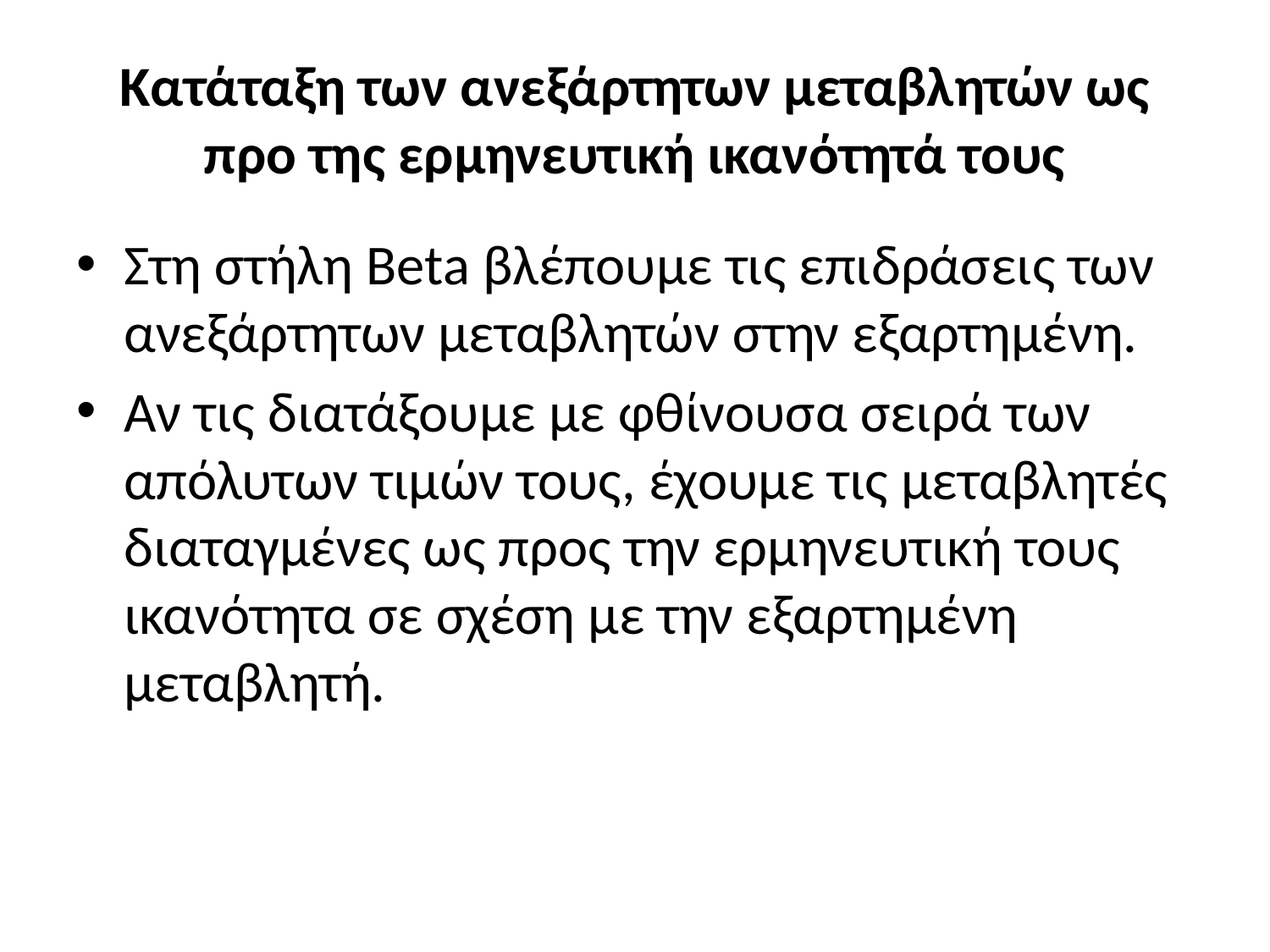

# Κατάταξη των ανεξάρτητων μεταβλητών ως προ της ερμηνευτική ικανότητά τους
Στη στήλη Beta βλέπουμε τις επιδράσεις των ανεξάρτητων μεταβλητών στην εξαρτημένη.
Αν τις διατάξουμε με φθίνουσα σειρά των απόλυτων τιμών τους, έχουμε τις μεταβλητές διαταγμένες ως προς την ερμηνευτική τους ικανότητα σε σχέση με την εξαρτημένη μεταβλητή.